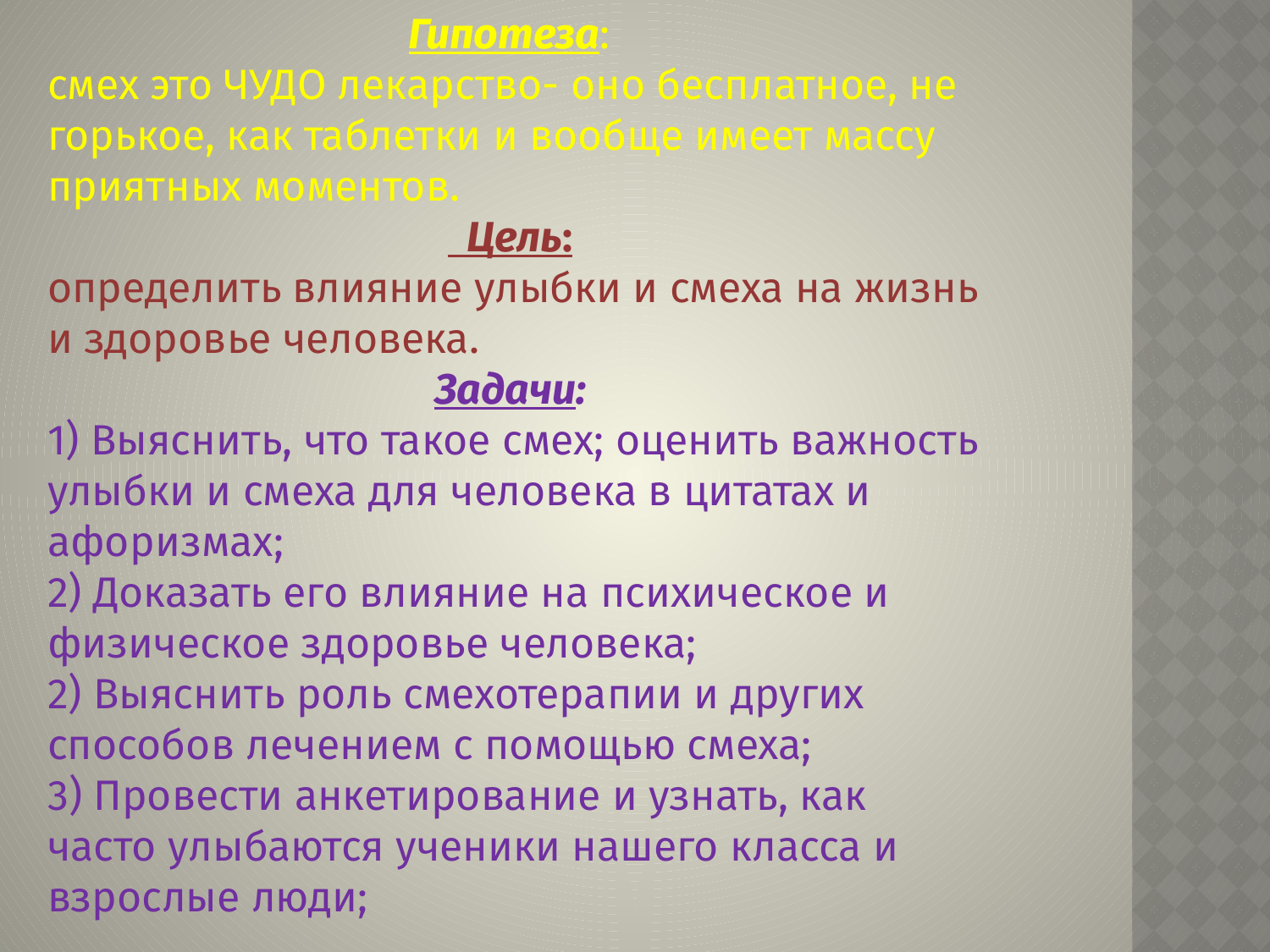

Гипотеза:
смех это ЧУДО лекарство- оно бесплатное, не горькое, как таблетки и вообще имеет массу приятных моментов.
  Цель:
определить влияние улыбки и смеха на жизнь и здоровье человека.
Задачи:
1) Выяснить, что такое смех; оценить важность улыбки и смеха для человека в цитатах и афоризмах;
2) Доказать его влияние на психическое и физическое здоровье человека;
2) Выяснить роль смехотерапии и других способов лечением с помощью смеха;
3) Провести анкетирование и узнать, как часто улыбаются ученики нашего класса и взрослые люди;